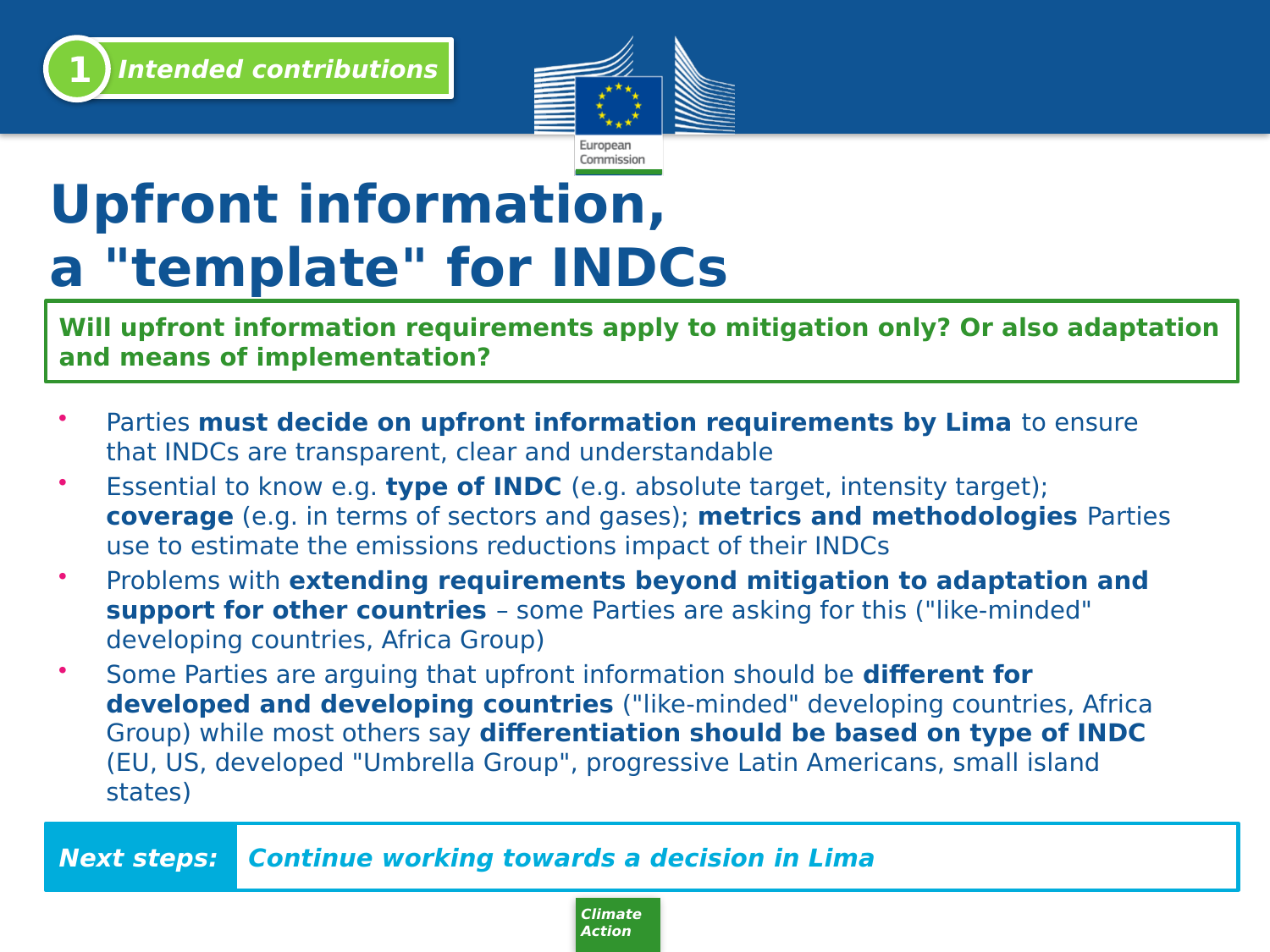

1
Intended contributions
# Upfront information, a "template" for INDCs
Will upfront information requirements apply to mitigation only? Or also adaptation and means of implementation?
Parties must decide on upfront information requirements by Lima to ensure that INDCs are transparent, clear and understandable
Essential to know e.g. type of INDC (e.g. absolute target, intensity target); coverage (e.g. in terms of sectors and gases); metrics and methodologies Parties use to estimate the emissions reductions impact of their INDCs
Problems with extending requirements beyond mitigation to adaptation and support for other countries – some Parties are asking for this ("like-minded"  developing countries, Africa Group)
Some Parties are arguing that upfront information should be different for developed and developing countries ("like-minded" developing countries, Africa Group) while most others say differentiation should be based on type of INDC (EU, US, developed "Umbrella Group", progressive Latin Americans, small island states)
Next steps:
Continue working towards a decision in Lima